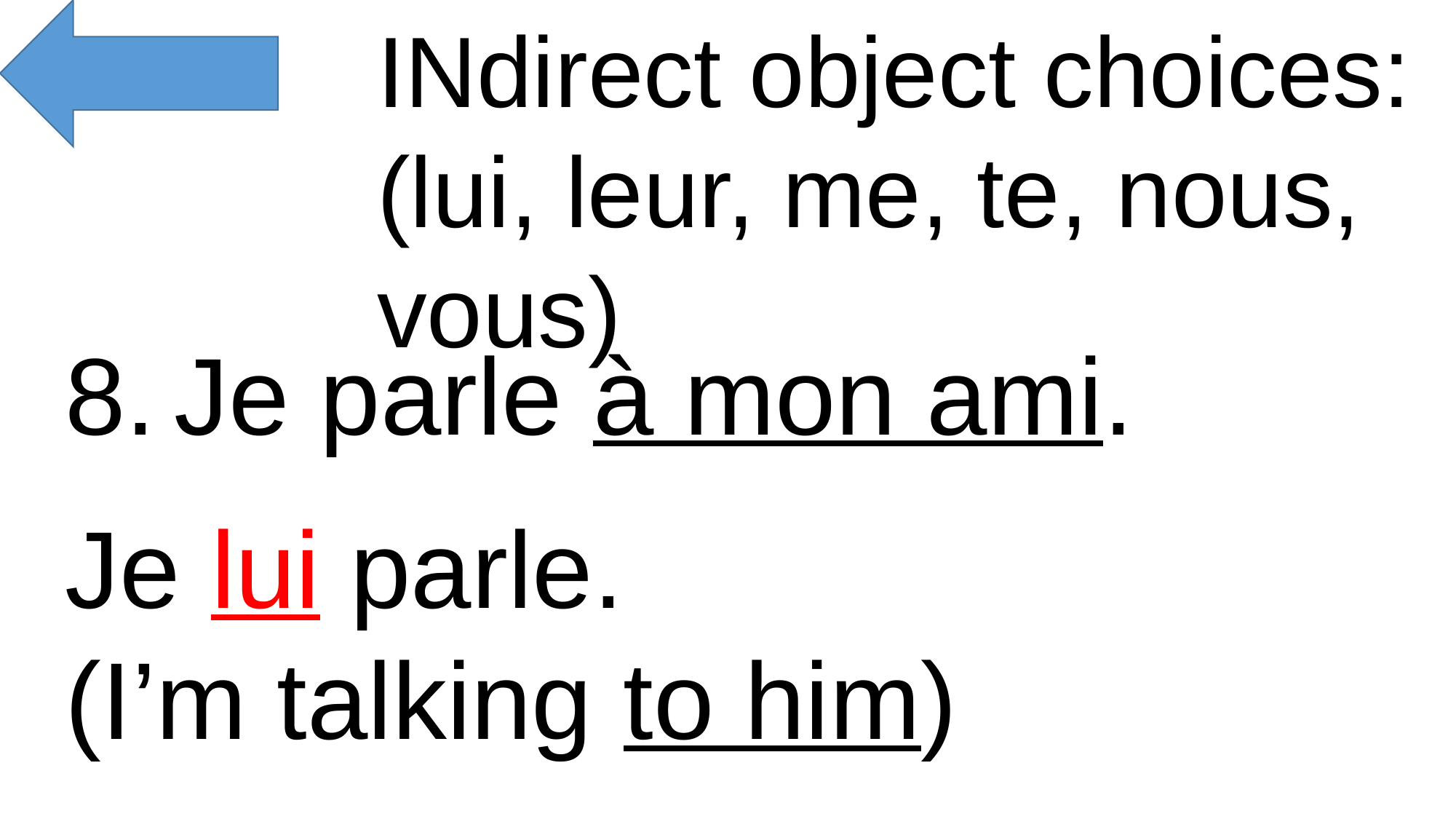

INdirect object choices:
(lui, leur, me, te, nous, vous)
8.	Je parle à mon ami.
Je lui parle.
(I’m talking to him)